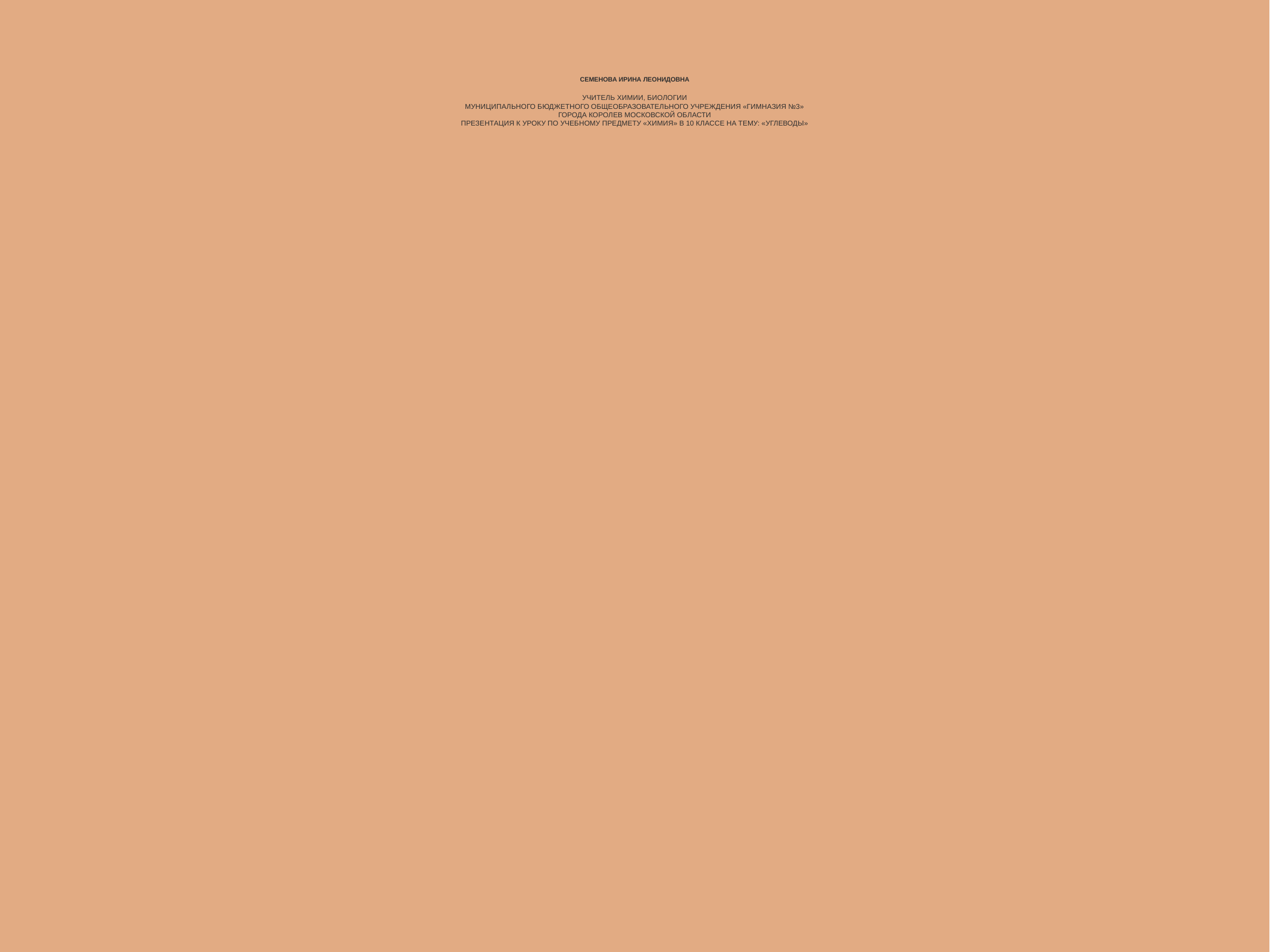

# Семенова ирина леонидовна учитель химии, биологии Муниципального бюджетного общеобразовательного учреждения «Гимназия №3» города королев Московской области презентация к уроку по учебному предмету «химия» в 10 классе на тему: «Углеводы»